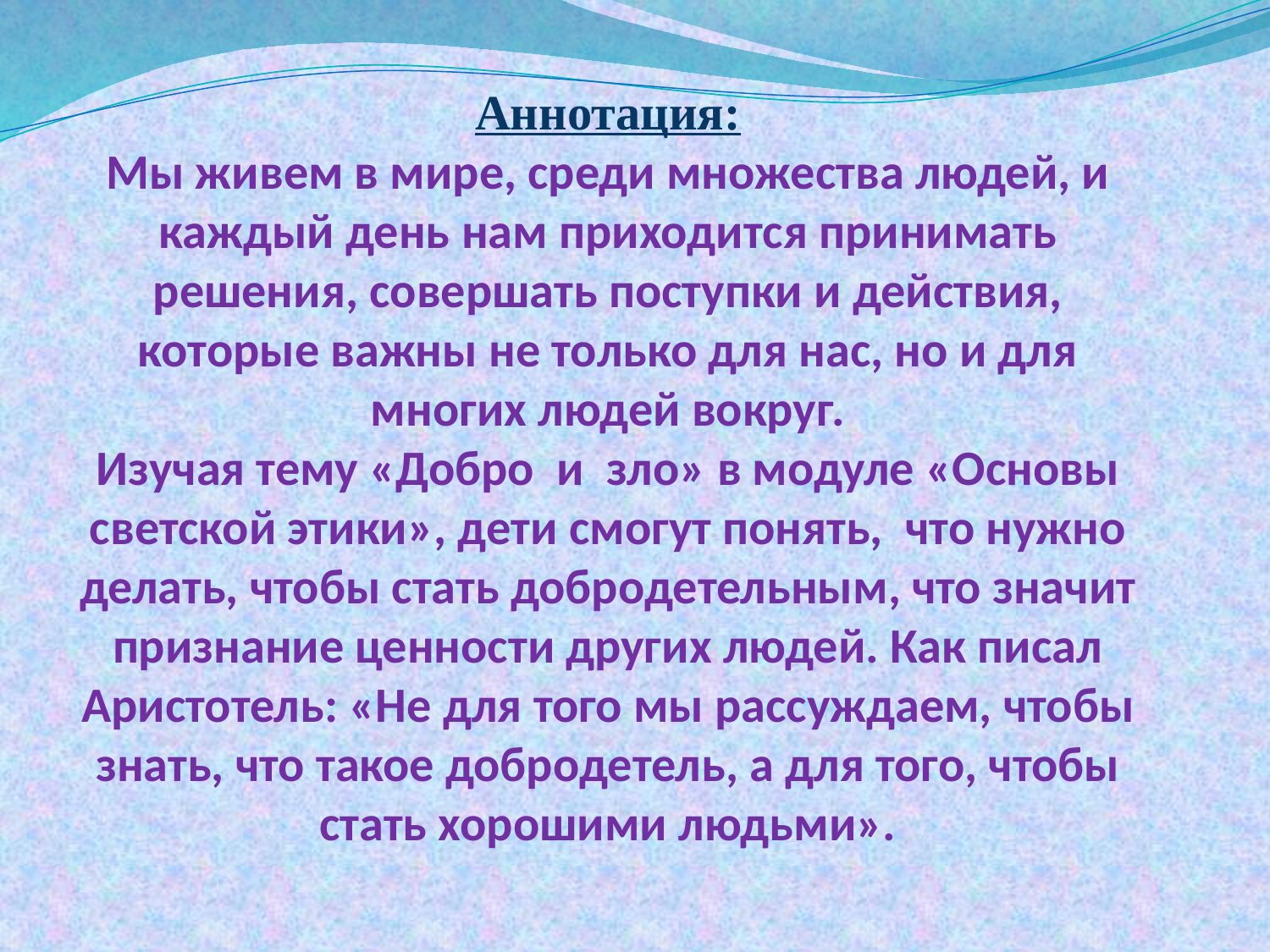

# Аннотация: Мы живем в мире, среди множества людей, и каждый день нам приходится принимать решения, совершать поступки и действия, которые важны не только для нас, но и для многих людей вокруг. Изучая тему «Добро  и  зло» в модуле «Основы светской этики», дети смогут понять,  что нужно делать, чтобы стать добродетельным, что значит признание ценности других людей. Как писал Аристотель: «Не для того мы рассуждаем, чтобы знать, что такое добродетель, а для того, чтобы стать хорошими людьми».